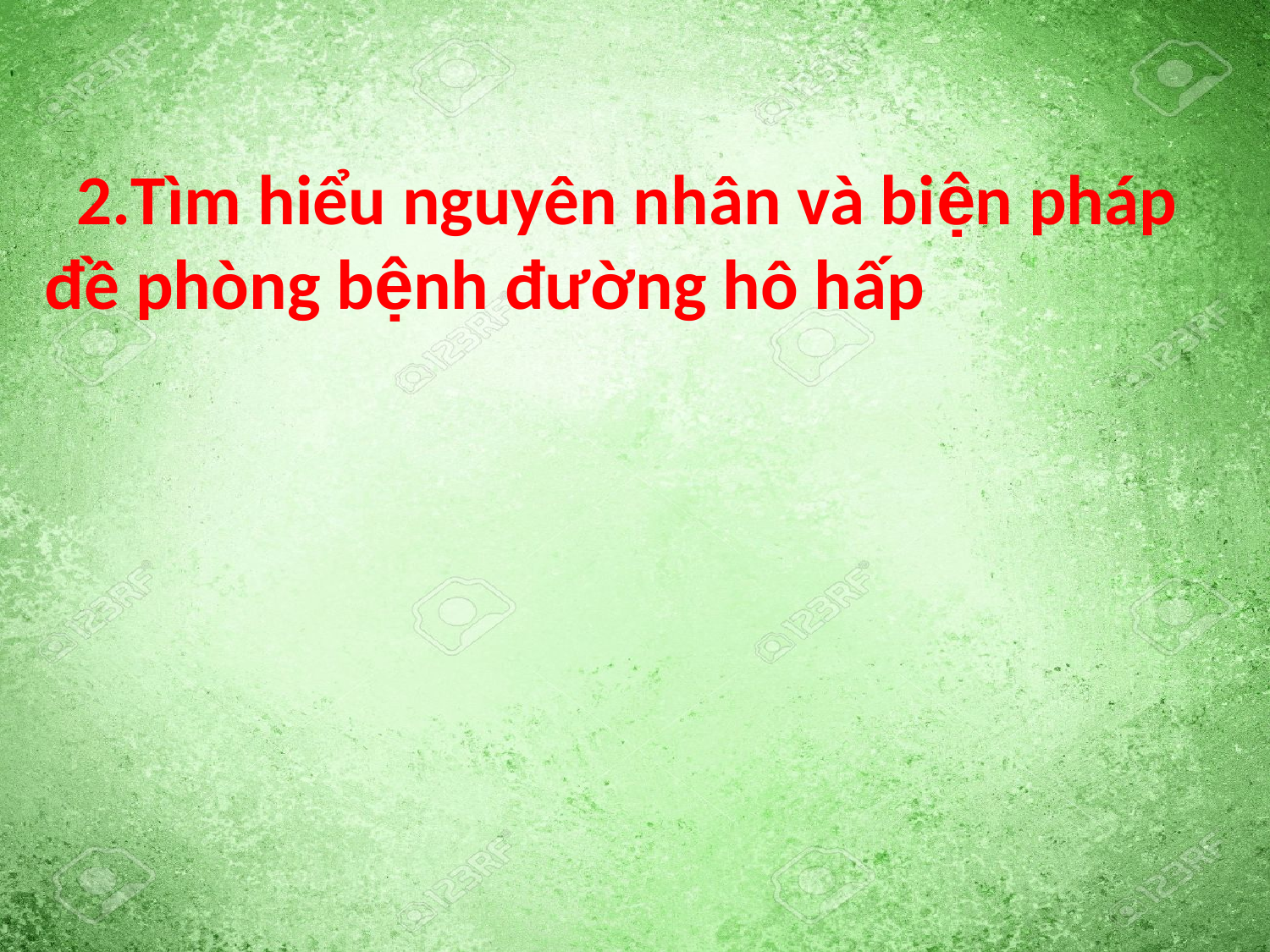

2.Tìm hiểu nguyên nhân và biện pháp  đề phòng bệnh đường hô hấp